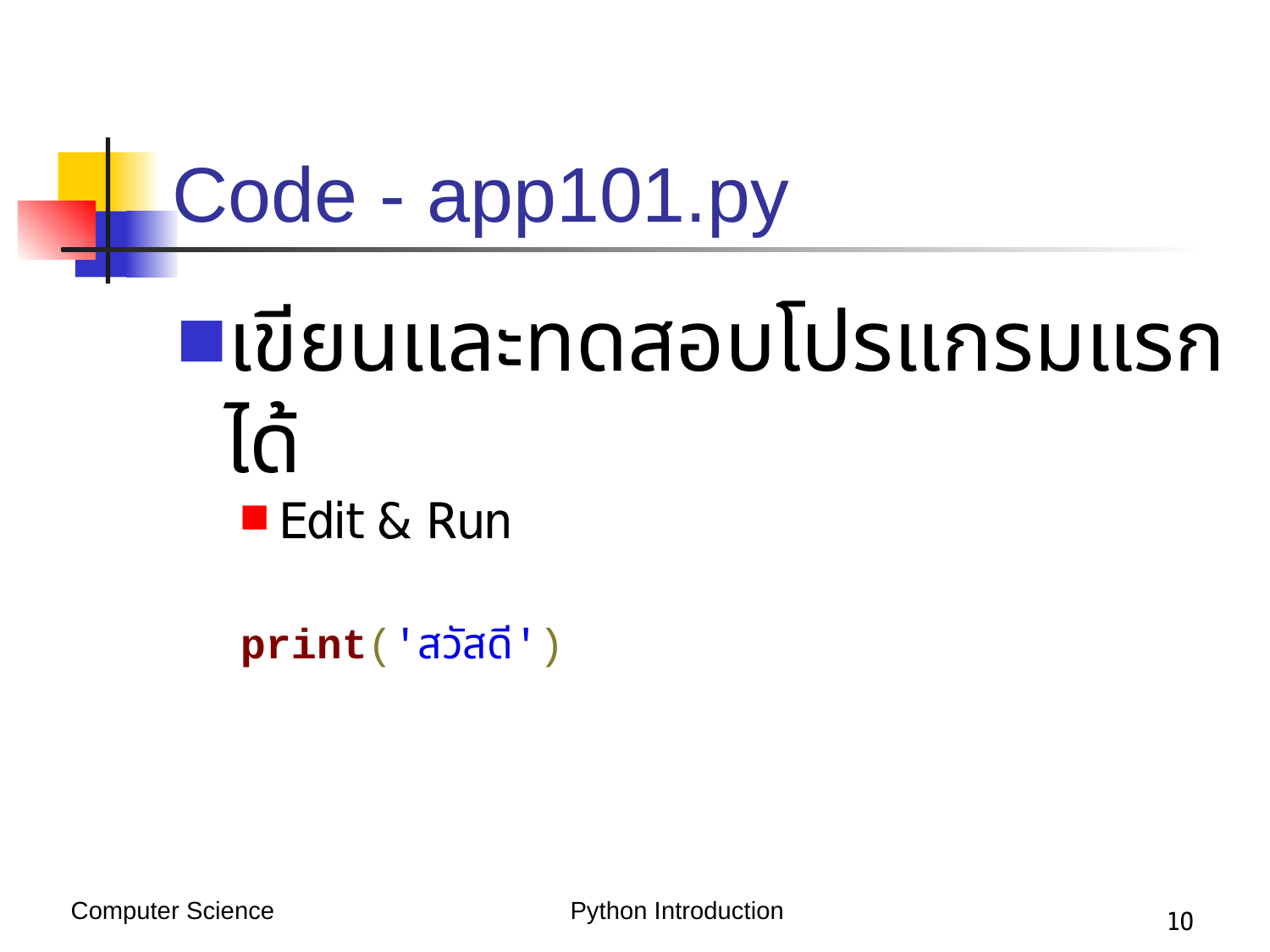

# Code - app101.py
เขียนและทดสอบโปรแกรมแรกได้
Edit & Run

print('สวัสดี')
10